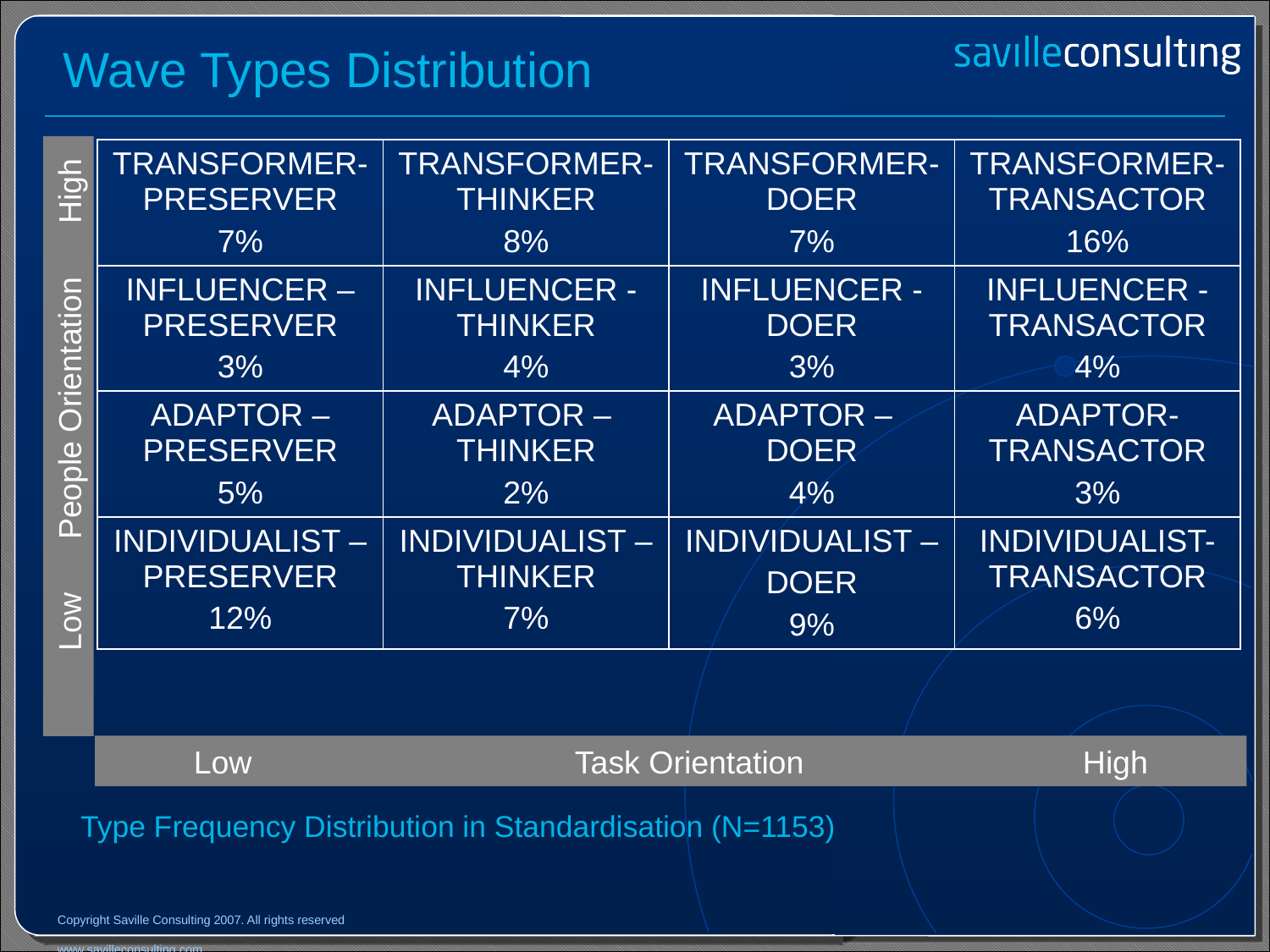

# Wave Types Distribution
| TRANSFORMER-PRESERVER 7% | TRANSFORMER-THINKER 8% | TRANSFORMER-DOER 7% | TRANSFORMER-TRANSACTOR 16% |
| --- | --- | --- | --- |
| INFLUENCER – PRESERVER 3% | INFLUENCER - THINKER 4% | INFLUENCER - DOER 3% | INFLUENCER -TRANSACTOR 4% |
| ADAPTOR – PRESERVER 5% | ADAPTOR – THINKER 2% | ADAPTOR – DOER 4% | ADAPTOR-TRANSACTOR 3% |
| INDIVIDUALIST – PRESERVER 12% | INDIVIDUALIST – THINKER 7% | INDIVIDUALIST – DOER 9% | INDIVIDUALIST-TRANSACTOR 6% |
       Low      People Orientation      High
 Type Frequency Distribution in Standardisation (N=1153)
Low 			Task Orientation			High